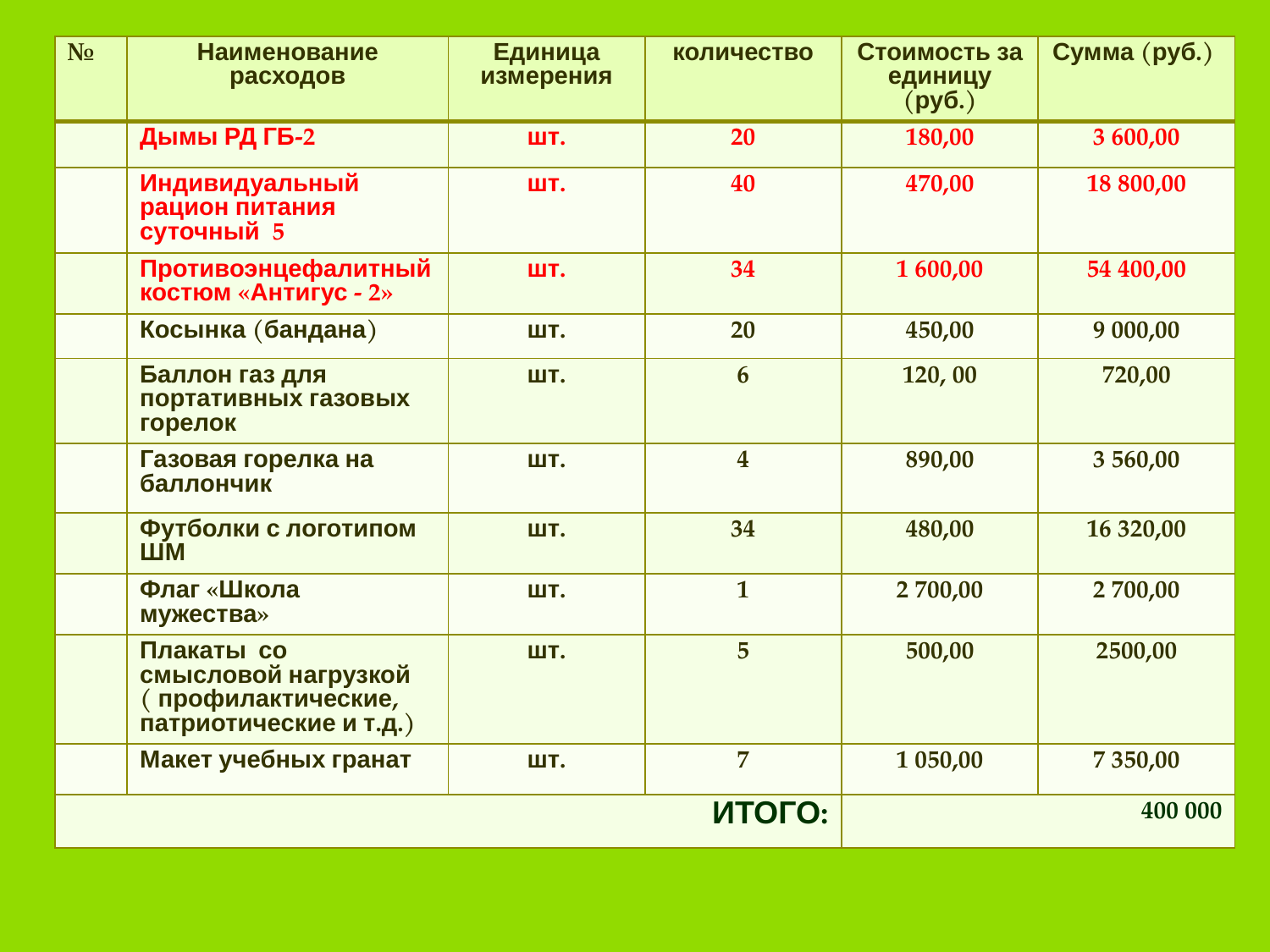

| № | Наименование расходов | Единица измерения | количество | Стоимость за единицу (руб.) | Сумма (руб.) |
| --- | --- | --- | --- | --- | --- |
|  | Дымы РД ГБ-2 | шт. | 20 | 180,00 | 3 600,00 |
|  | Индивидуальный рацион питания суточный 5 | шт. | 40 | 470,00 | 18 800,00 |
|  | Противоэнцефалитный костюм «Антигус - 2» | шт. | 34 | 1 600,00 | 54 400,00 |
|  | Косынка (бандана) | шт. | 20 | 450,00 | 9 000,00 |
|  | Баллон газ для портативных газовых горелок | шт. | 6 | 120, 00 | 720,00 |
|  | Газовая горелка на баллончик | шт. | 4 | 890,00 | 3 560,00 |
|  | Футболки с логотипом ШМ | шт. | 34 | 480,00 | 16 320,00 |
|  | Флаг «Школа мужества» | шт. | 1 | 2 700,00 | 2 700,00 |
|  | Плакаты со смысловой нагрузкой ( профилактические, патриотические и т.д.) | шт. | 5 | 500,00 | 2500,00 |
|  | Макет учебных гранат | шт. | 7 | 1 050,00 | 7 350,00 |
| ИТОГО: |  |  |  | 400 000 |  |